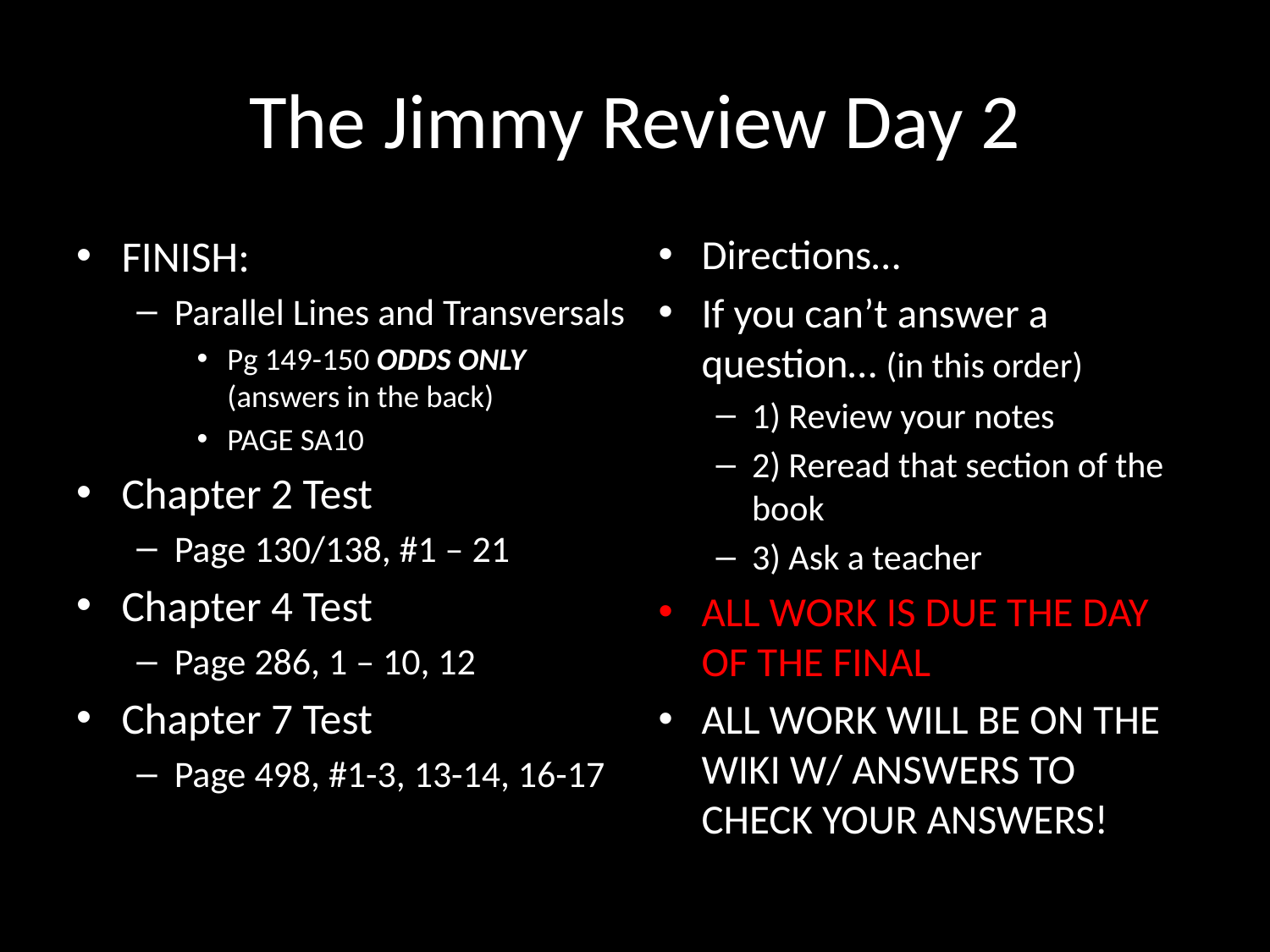

# The Jimmy Review Day 2
FINISH:
Parallel Lines and Transversals
Pg 149-150 ODDS ONLY (answers in the back)
PAGE SA10
Chapter 2 Test
Page 130/138, #1 – 21
Chapter 4 Test
Page 286, 1 – 10, 12
Chapter 7 Test
Page 498, #1-3, 13-14, 16-17

Directions…
If you can’t answer a question… (in this order)
1) Review your notes
2) Reread that section of the book
3) Ask a teacher
ALL WORK IS DUE THE DAY OF THE FINAL
ALL WORK WILL BE ON THE WIKI W/ ANSWERS TO CHECK YOUR ANSWERS!